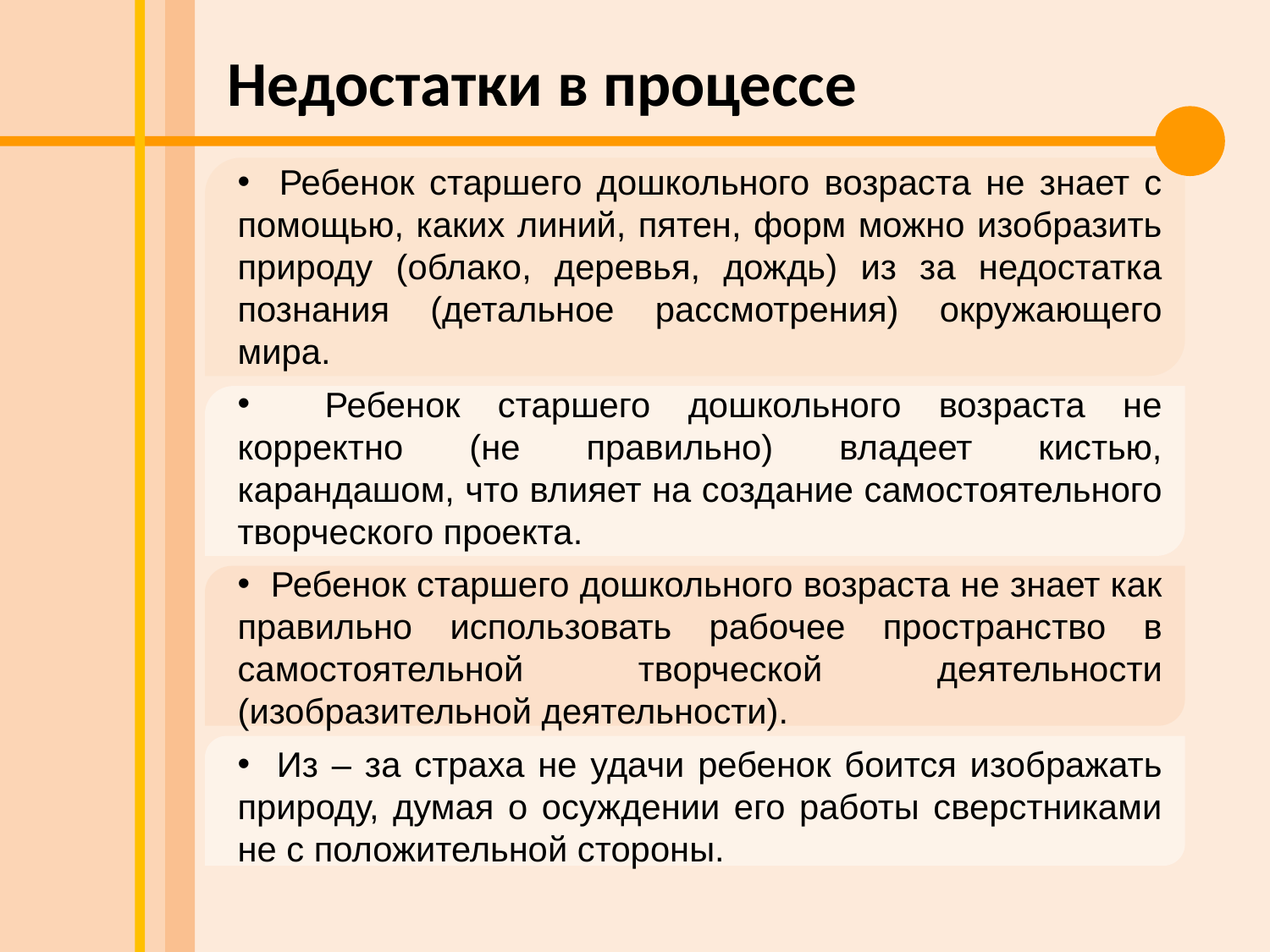

Недостатки в процессе

  Ребенок старшего дошкольного возраста не знает с помощью, каких линий, пятен, форм можно изобразить природу (облако, деревья, дождь) из за недостатка познания (детальное рассмотрения) окружающего мира.
  Ребенок старшего дошкольного возраста не корректно (не правильно) владеет кистью, карандашом, что влияет на создание самостоятельного творческого проекта.
  Ребенок старшего дошкольного возраста не знает как правильно использовать рабочее пространство в самостоятельной творческой деятельности (изобразительной деятельности).
  Из – за страха не удачи ребенок боится изображать природу, думая о осуждении его работы сверстниками не с положительной стороны.